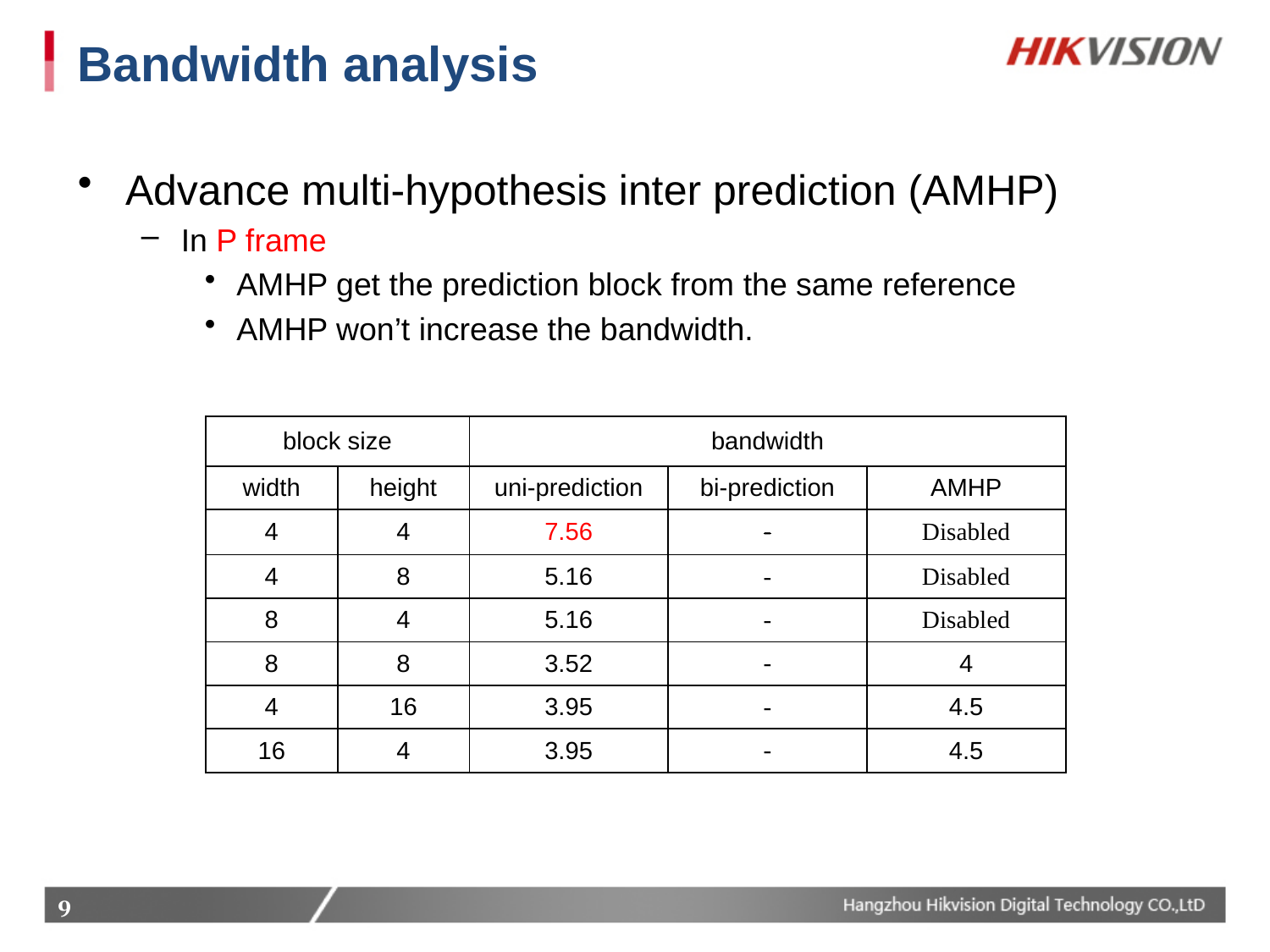

# Bandwidth analysis
Advance multi-hypothesis inter prediction (AMHP)
In P frame
AMHP get the prediction block from the same reference
AMHP won’t increase the bandwidth.
| block size |  | bandwidth |  |  |
| --- | --- | --- | --- | --- |
| width | height | uni-prediction | bi-prediction | AMHP |
| 4 | 4 | 7.56 | - | Disabled |
| 4 | 8 | 5.16 | - | Disabled |
| 8 | 4 | 5.16 | - | Disabled |
| 8 | 8 | 3.52 | - | 4 |
| 4 | 16 | 3.95 | - | 4.5 |
| 16 | 4 | 3.95 | - | 4.5 |
9